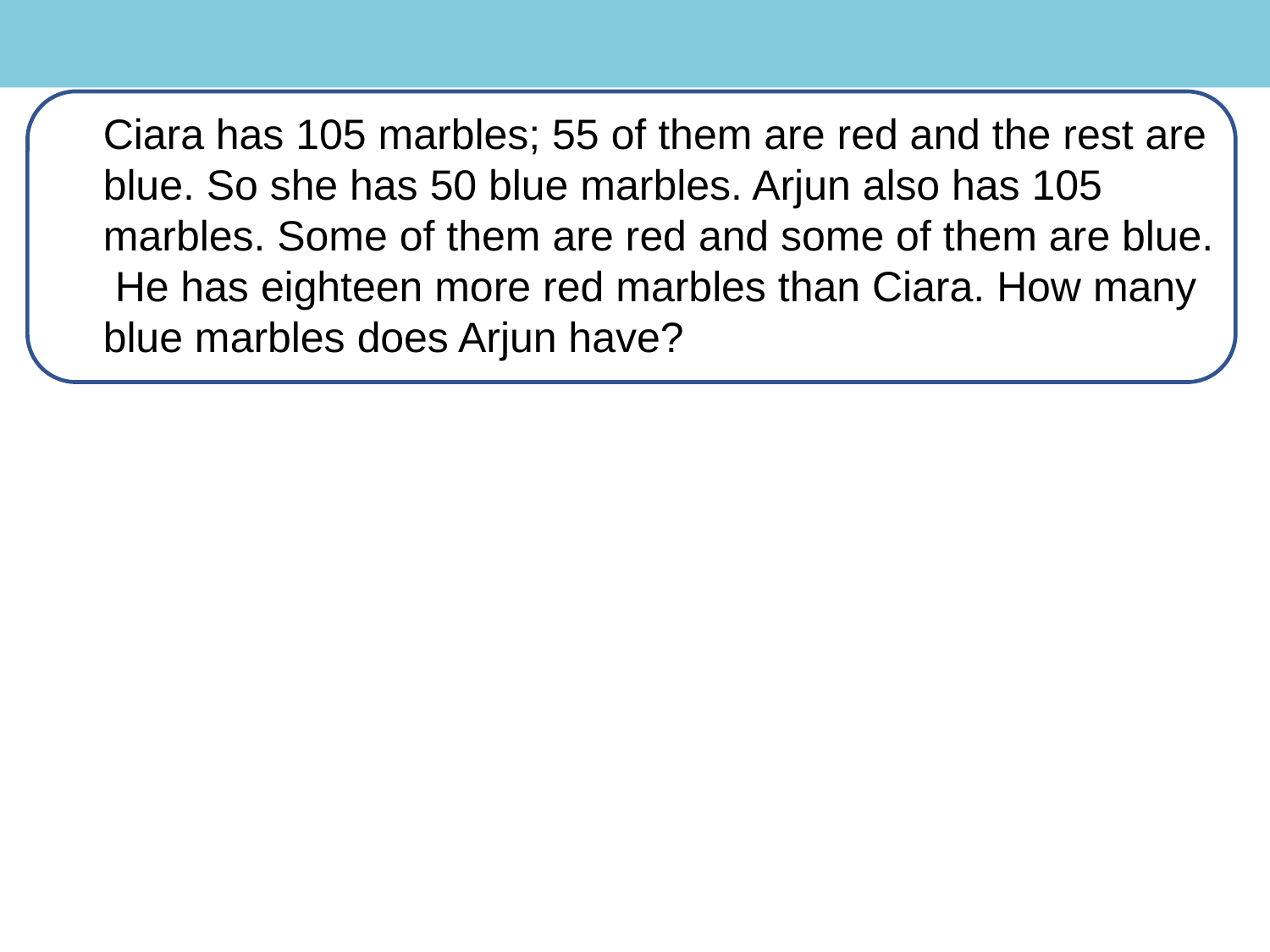

Ciara has 105 marbles; 55 of them are red and the rest are blue. So she has 50 blue marbles. Arjun also has 105 marbles. Some of them are red and some of them are blue.  He has eighteen more red marbles than Ciara. How many blue marbles does Arjun have?